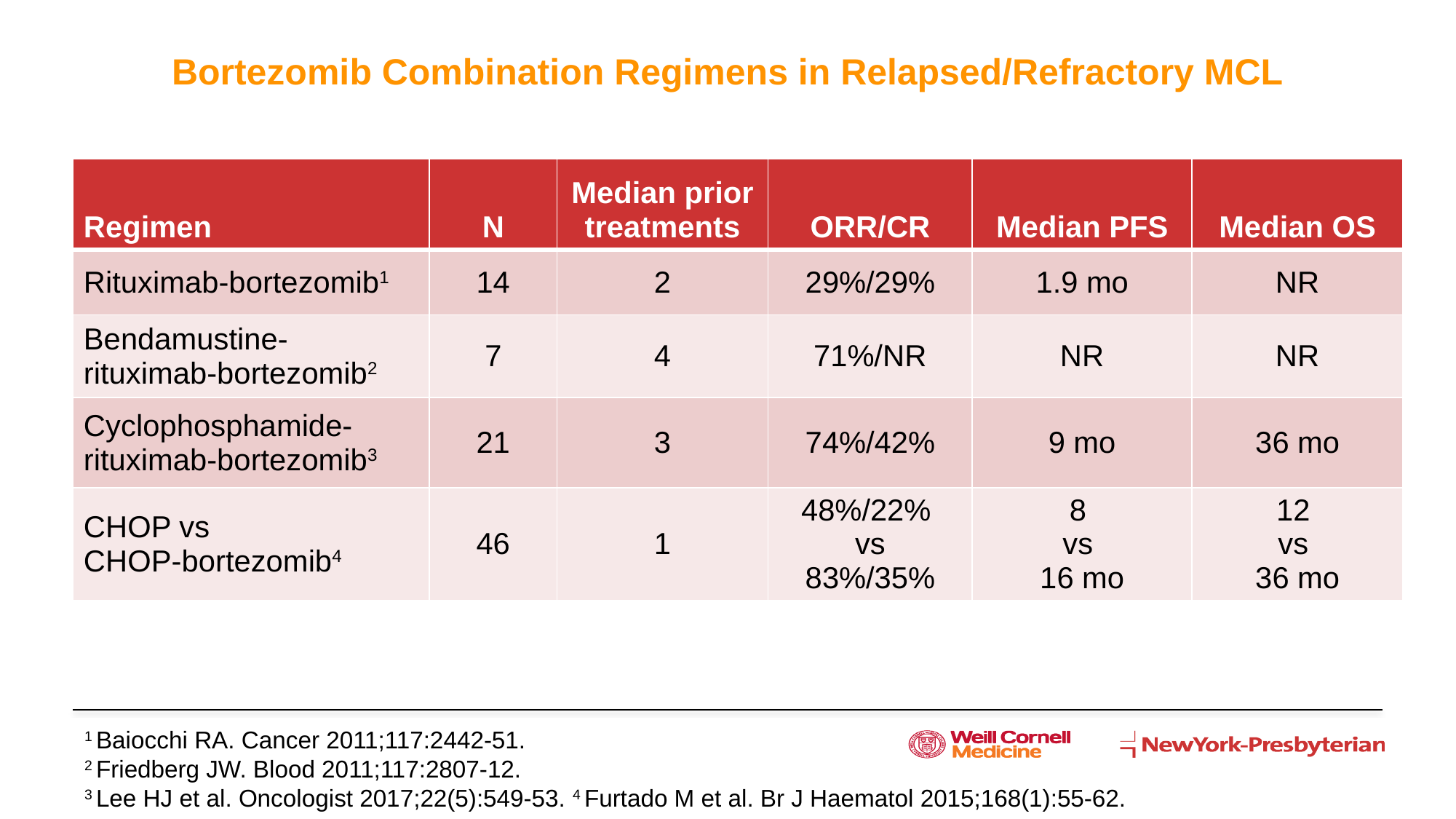

# Bortezomib Combination Regimens in Relapsed/Refractory MCL
| Regimen | N | Median prior treatments | ORR/CR | Median PFS | Median OS |
| --- | --- | --- | --- | --- | --- |
| Rituximab-bortezomib1 | 14 | 2 | 29%/29% | 1.9 mo | NR |
| Bendamustine-rituximab-bortezomib2 | 7 | 4 | 71%/NR | NR | NR |
| Cyclophosphamide-rituximab-bortezomib3 | 21 | 3 | 74%/42% | 9 mo | 36 mo |
| CHOP vs CHOP-bortezomib4 | 46 | 1 | 48%/22% vs 83%/35% | 8 vs 16 mo | 12 vs 36 mo |
1 Baiocchi RA. Cancer 2011;117:2442-51.
2 Friedberg JW. Blood 2011;117:2807-12.
3 Lee HJ et al. Oncologist 2017;22(5):549-53. 4 Furtado M et al. Br J Haematol 2015;168(1):55-62.